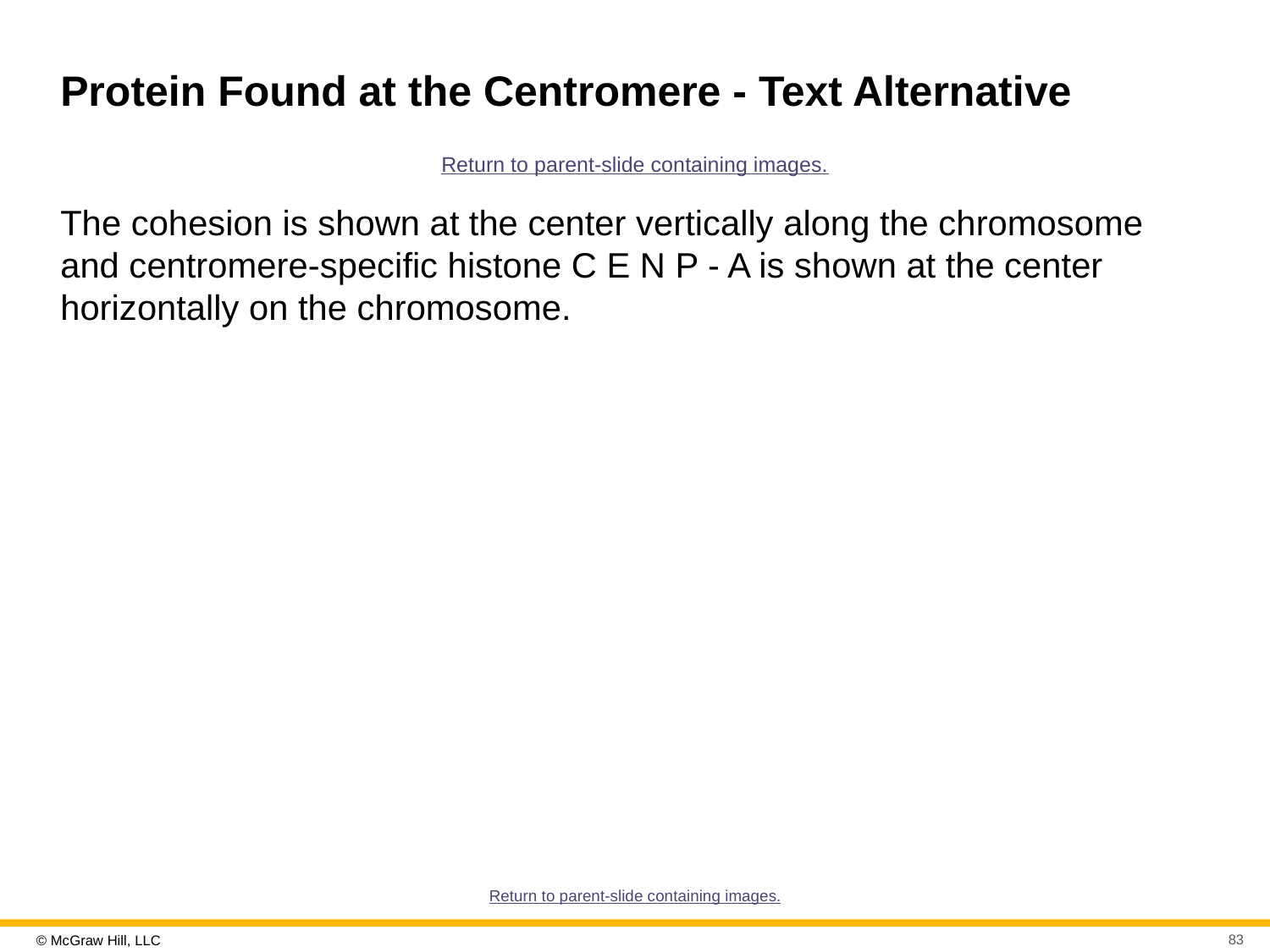

# Protein Found at the Centromere - Text Alternative
Return to parent-slide containing images.
The cohesion is shown at the center vertically along the chromosome and centromere-specific histone C E N P - A is shown at the center horizontally on the chromosome.
Return to parent-slide containing images.
83